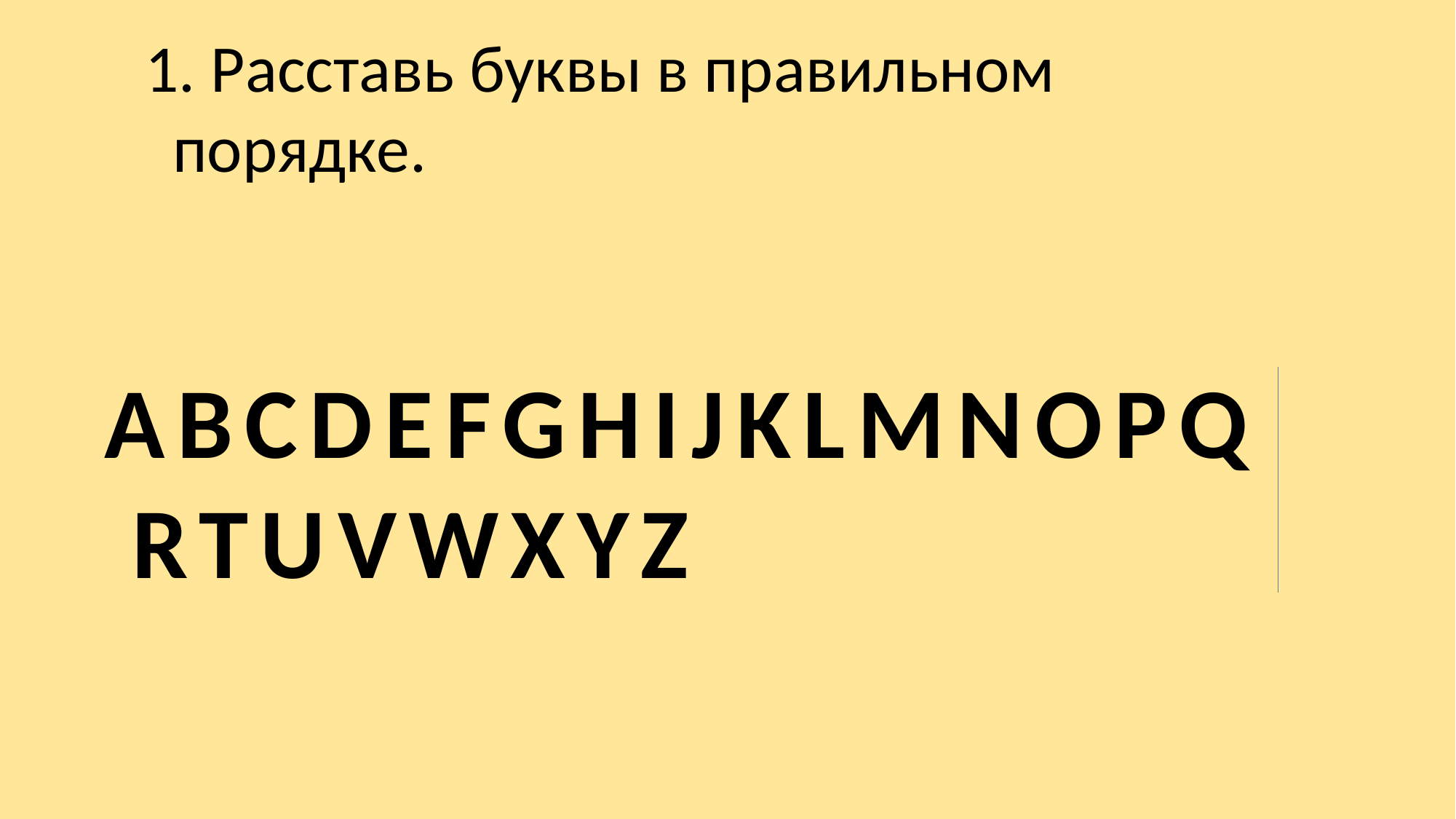

1. Расставь буквы в правильном порядке.

J K Y S C L T U W M F G B A R V N O Z P X D E Q H I
ABCDEFGHIJKLMNOPQRTUVWXYZ